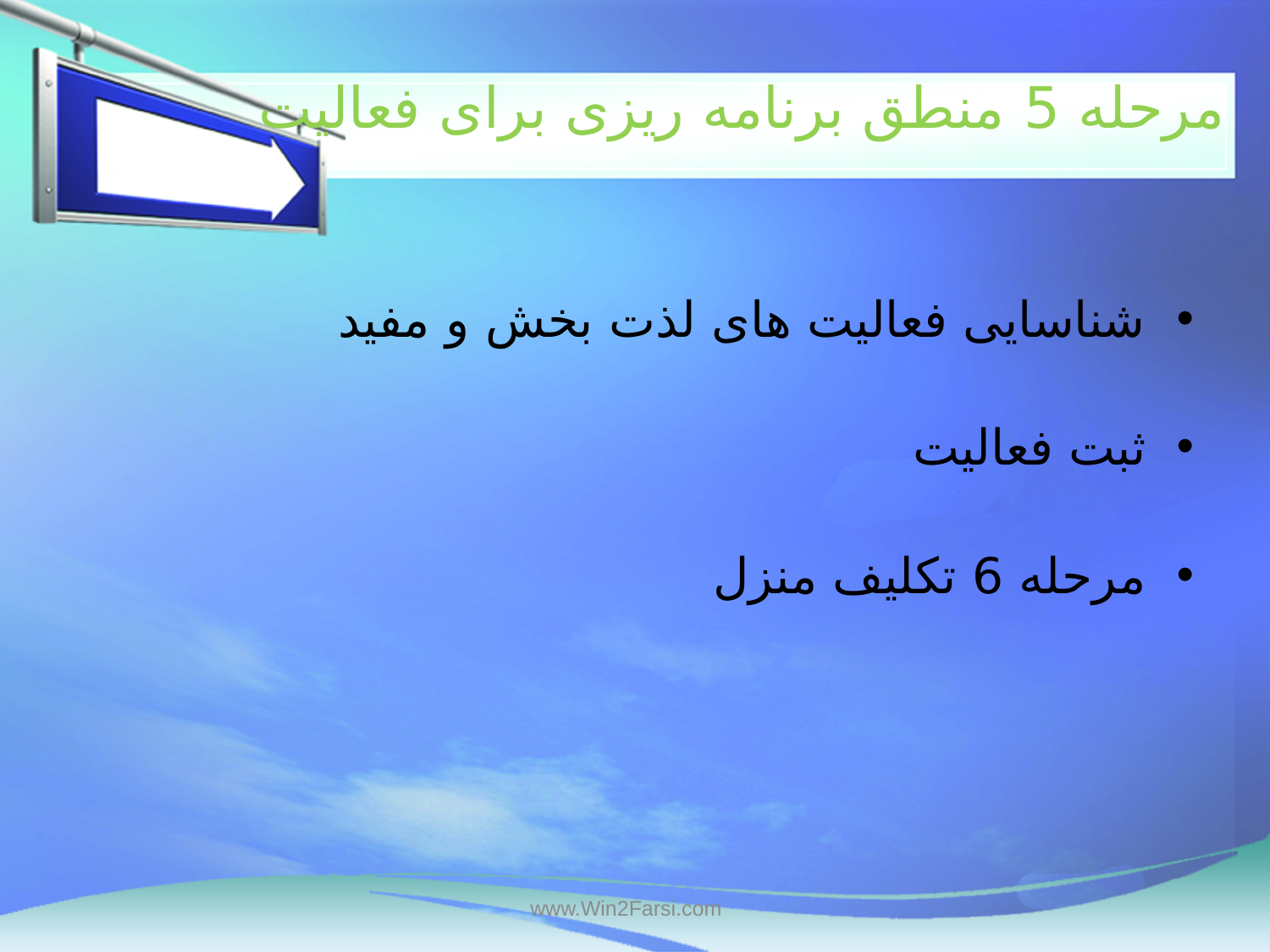

# مرحله 5 منطق برنامه ریزی برای فعالیت
شناسایی فعالیت های لذت بخش و مفید
ثبت فعالیت
مرحله 6 تکلیف منزل

www.Win2Farsi.com